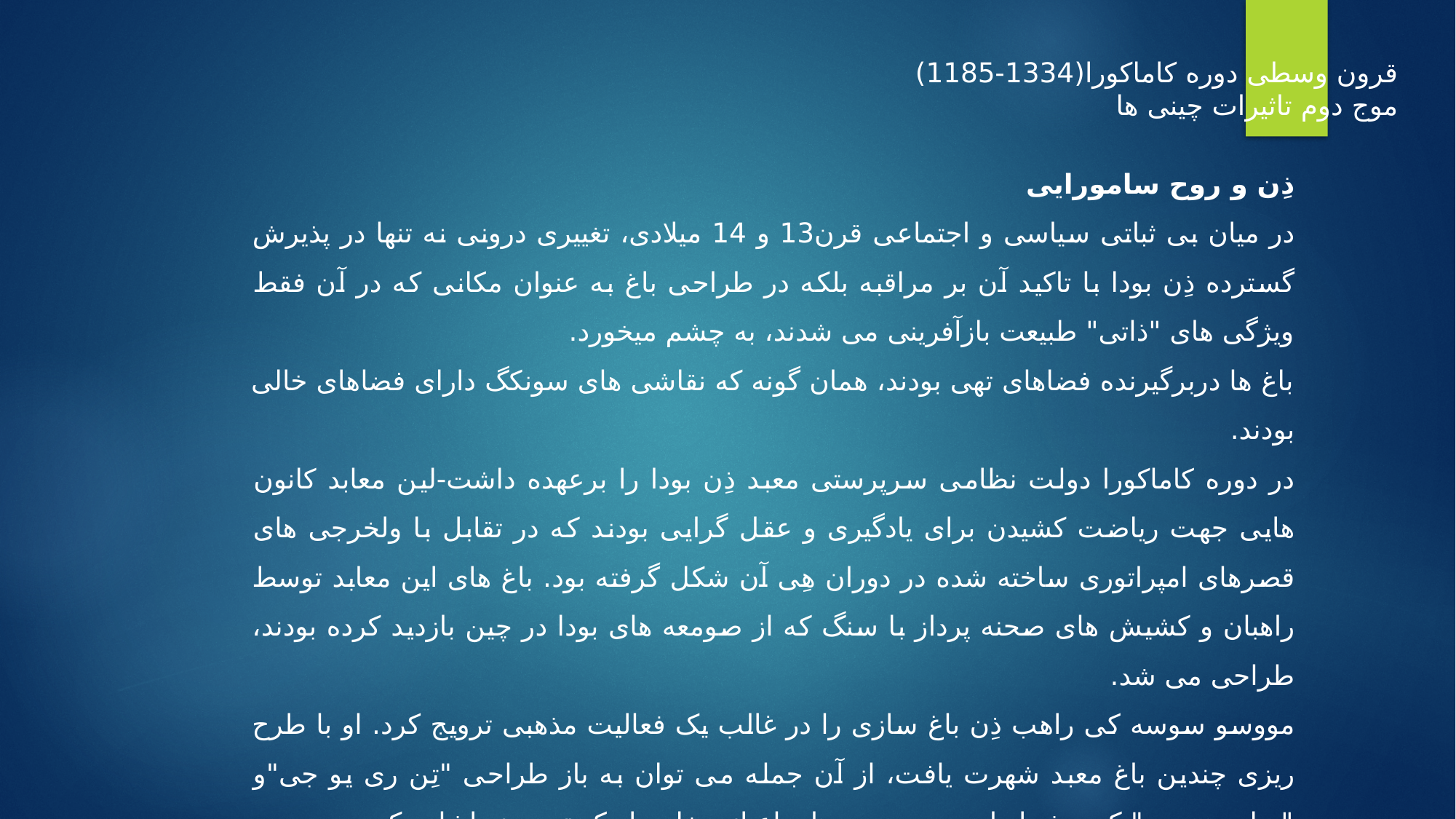

قرون وسطی دوره کاماکورا(1334-1185)
موج دوم تاثیرات چینی ها
ذِن و روح سامورایی
در میان بی ثباتی سیاسی و اجتماعی قرن13 و 14 میلادی، تغییری درونی نه تنها در پذیرش گسترده ذِن بودا با تاکید آن بر مراقبه بلکه در طراحی باغ به عنوان مکانی که در آن فقط ویژگی های "ذاتی" طبیعت بازآفرینی می شدند، به چشم میخورد.
باغ ها دربرگیرنده فضاهای تهی بودند، همان گونه که نقاشی های سونکگ دارای فضاهای خالی بودند.
در دوره کاماکورا دولت نظامی سرپرستی معبد ذِن بودا را برعهده داشت-لین معابد کانون هایی جهت ریاضت کشیدن برای یادگیری و عقل گرایی بودند که در تقابل با ولخرجی های قصرهای امپراتوری ساخته شده در دوران هِی آن شکل گرفته بود. باغ های این معابد توسط راهبان و کشیش های صحنه پرداز با سنگ که از صومعه های بودا در چین بازدید کرده بودند، طراحی می شد.
مووسو سوسه کی راهب ذِن باغ سازی را در غالب یک فعالیت مذهبی ترویج کرد. او با طرح ریزی چندین باغ معبد شهرت یافت، از آن جمله می توان به باز طراحی "تِن ری یو جی"و "سای هو جی" که پیش از این جزو زمین های اعیانی خارج از کیوتو بودند اشاره کرد.